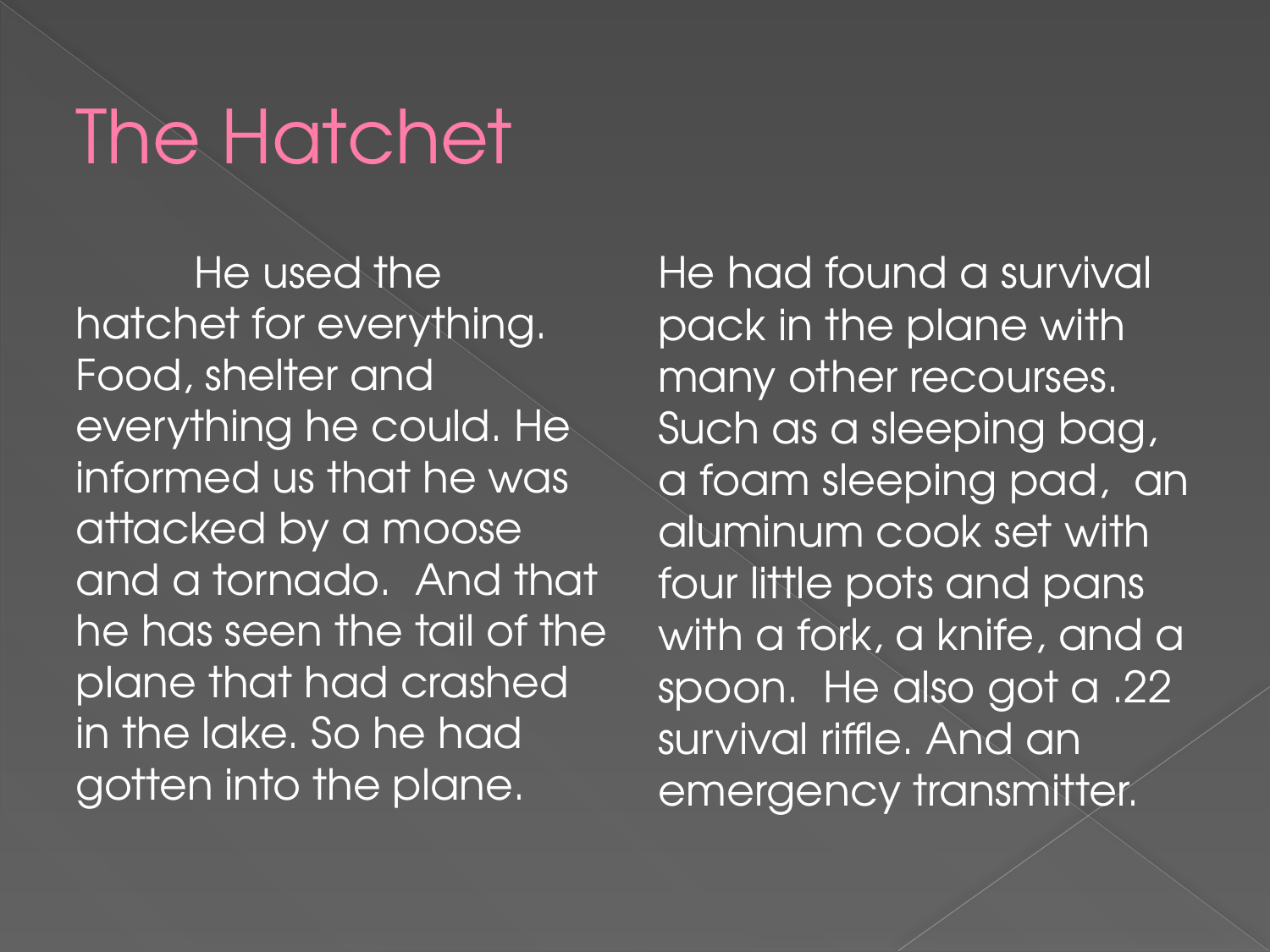

# The Hatchet
	He used the hatchet for everything.  Food, shelter and everything he could. He informed us that he was attacked by a moose and a tornado.  And that he has seen the tail of the plane that had crashed in the lake. So he had gotten into the plane.
He had found a survival pack in the plane with many other recourses. Such as a sleeping bag, a foam sleeping pad,  an aluminum cook set with four little pots and pans with a fork, a knife, and a spoon.  He also got a .22 survival riffle. And an emergency transmitter.